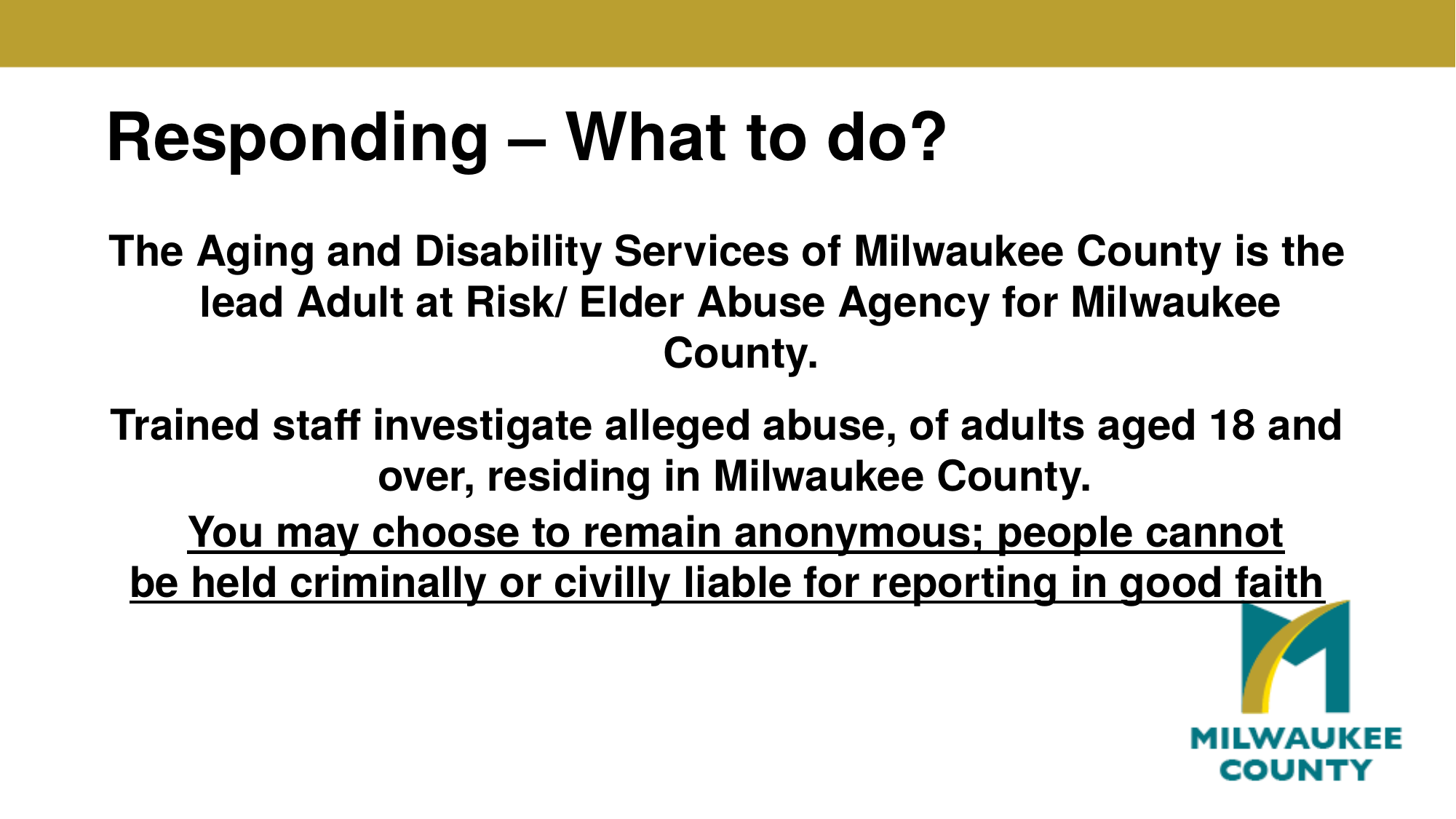

# Responding – What to do?
The Aging and Disability Services of Milwaukee County is the lead Adult at Risk/ Elder Abuse Agency for Milwaukee County.
Trained staff investigate alleged abuse, of adults aged 18 and over, residing in Milwaukee County.
 You may choose to remain anonymous; people cannot
be held criminally or civilly liable for reporting in good faith